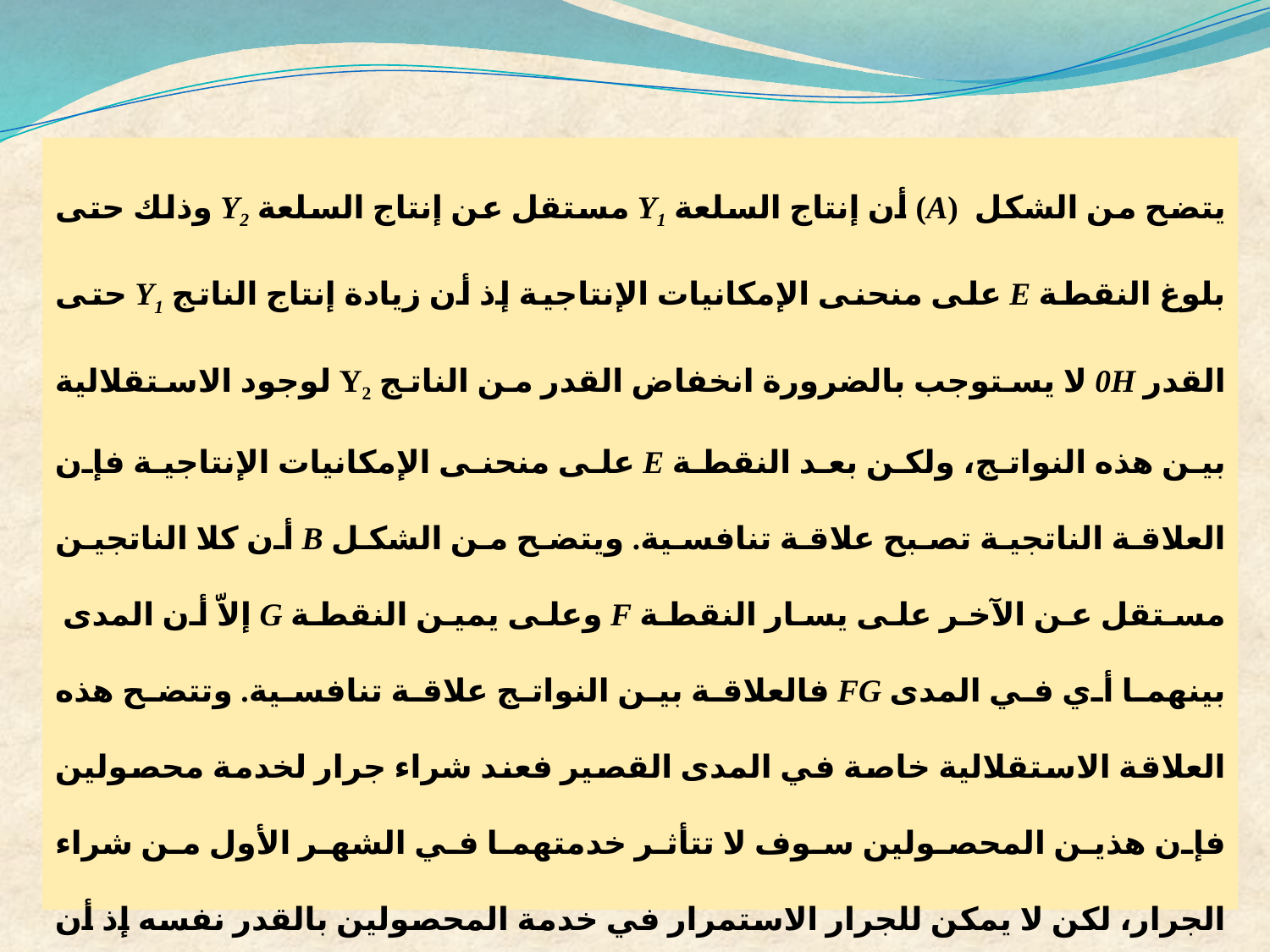

يتضح من الشكل  (A) أن إنتاج السلعة Y1 مستقل عن إنتاج السلعة Y2 وذلك حتى بلوغ النقطة E على منحنى الإمكانيات الإنتاجية إذ أن زيادة إنتاج الناتج Y1 حتى القدر 0H لا يستوجب بالضرورة انخفاض القدر من الناتج Y2 لوجود الاستقلالية بين هذه النواتج، ولكن بعد النقطة E على منحنى الإمكانيات الإنتاجية فإن العلاقة الناتجية تصبح علاقة تنافسية. ويتضح من الشكل B أن كلا الناتجين مستقل عن الآخر على يسار النقطة F وعلى يمين النقطة G إلاّ أن المدى  بينهما أي في المدى FG فالعلاقة بين النواتج علاقة تنافسية. وتتضح هذه العلاقة الاستقلالية خاصة في المدى القصير فعند شراء جرار لخدمة محصولين فإن هذين المحصولين سوف لا تتأثر خدمتهما في الشهر الأول من شراء الجرار، لكن لا يمكن للجرار الاستمرار في خدمة المحصولين بالقدر نفسه إذ أن المزيد من خدمة أحدهما يكون على حساب نقص خدمة المحصول الآخر. ويصبح الأمر جلياً إذا علمنا أن آلة الحصاد في موسم الحصاد لا يمكنها حصاد محصولين في وقت واحد عندما يحل وقت حصادهما معاً فلابد من حصاد محصول قبل المحصول الآخر. من هذه المناقشة يتضح أن العلاقة المستقلة بين النواتج تتحول إلى علاقة متنافسة بمرور الزمن.